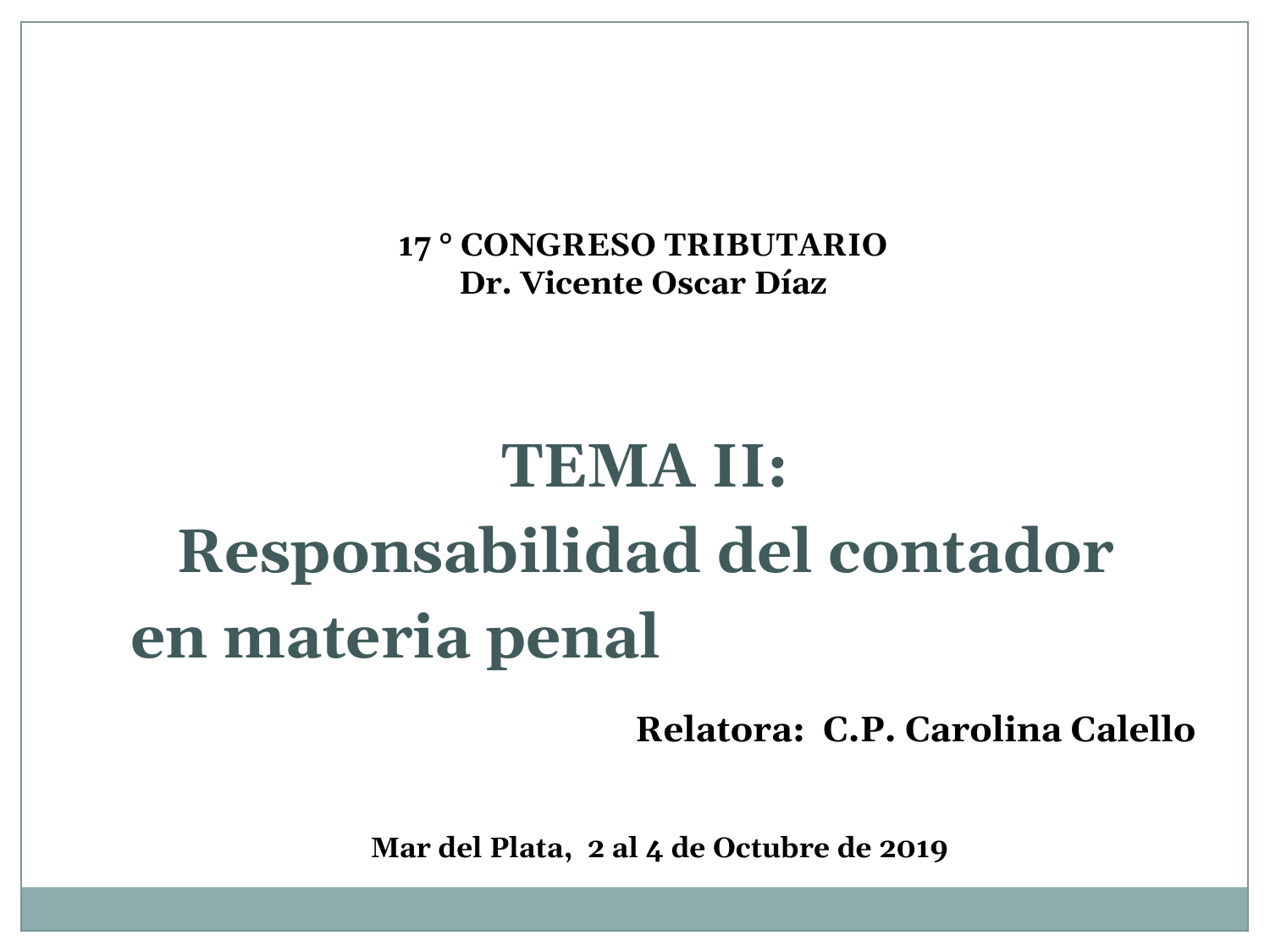

17 ° CONGRESO TRIBUTARIO
Dr. Vicente Oscar Díaz
TEMA II:
Responsabilidad del contador
en materia penal

Relatora:  C.P. Carolina Calello
Mar del Plata,  2 al 4 de Octubre de 2019